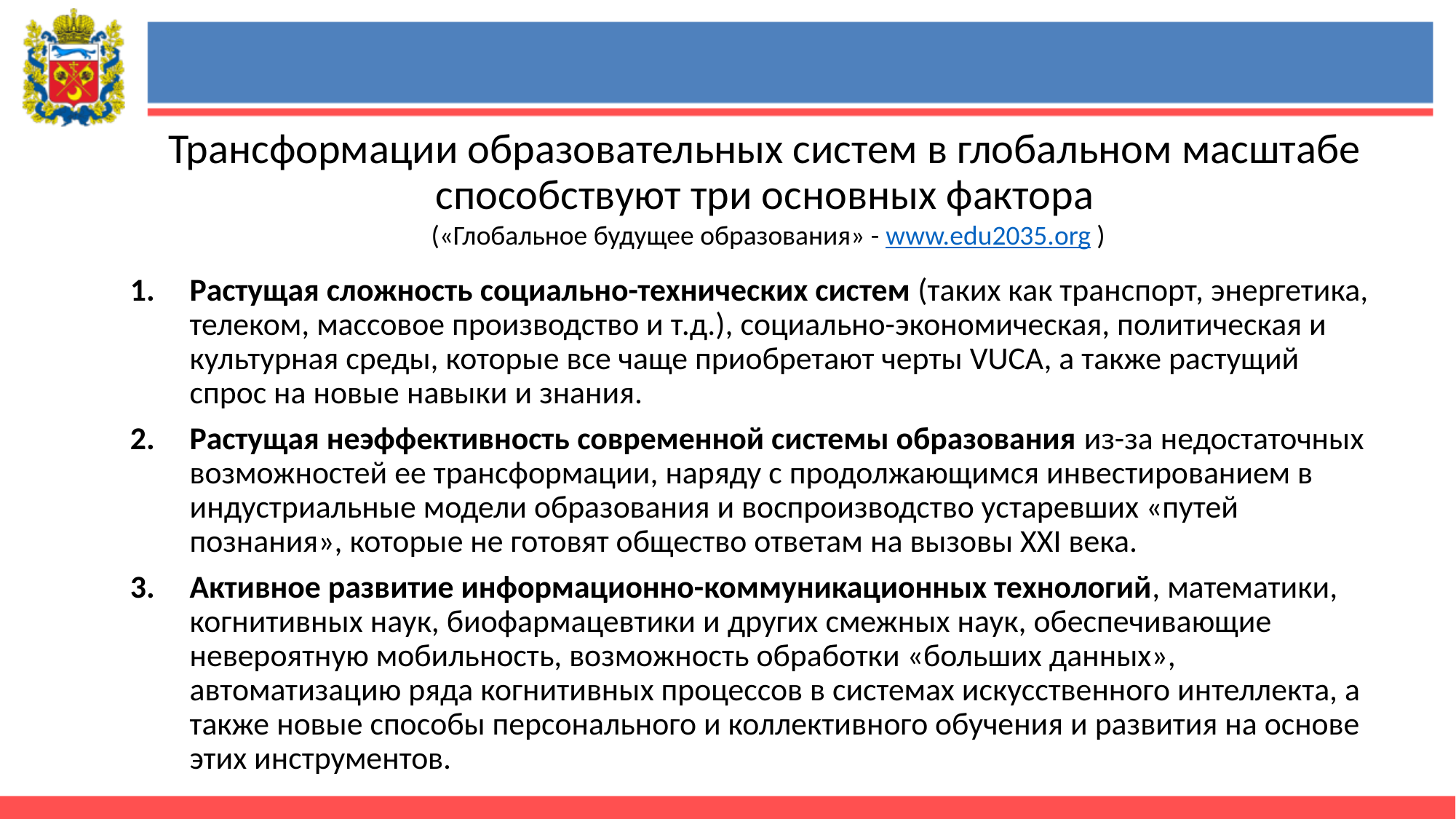

# Трансформации образовательных систем в глобальном масштабе способствуют три основных фактора («Глобальное будущее образования» - www.edu2035.org )
Растущая сложность социально-технических систем (таких как транспорт, энергетика, телеком, массовое производство и т.д.), социально-экономическая, политическая и культурная среды, которые все чаще приобретают черты VUCA, а также растущий спрос на новые навыки и знания.
Растущая неэффективность современной системы образования из-за недостаточных возможностей ее трансформации, наряду с продолжающимся инвестированием в индустриальные модели образования и воспроизводство устаревших «путей познания», которые не готовят общество ответам на вызовы XXI века.
Активное развитие информационно-коммуникационных технологий, математики, когнитивных наук, биофармацевтики и других смежных наук, обеспечивающие невероятную мобильность, возможность обработки «больших данных», автоматизацию ряда когнитивных процессов в системах искусственного интеллекта, а также новые способы персонального и коллективного обучения и развития на основе этих инструментов.